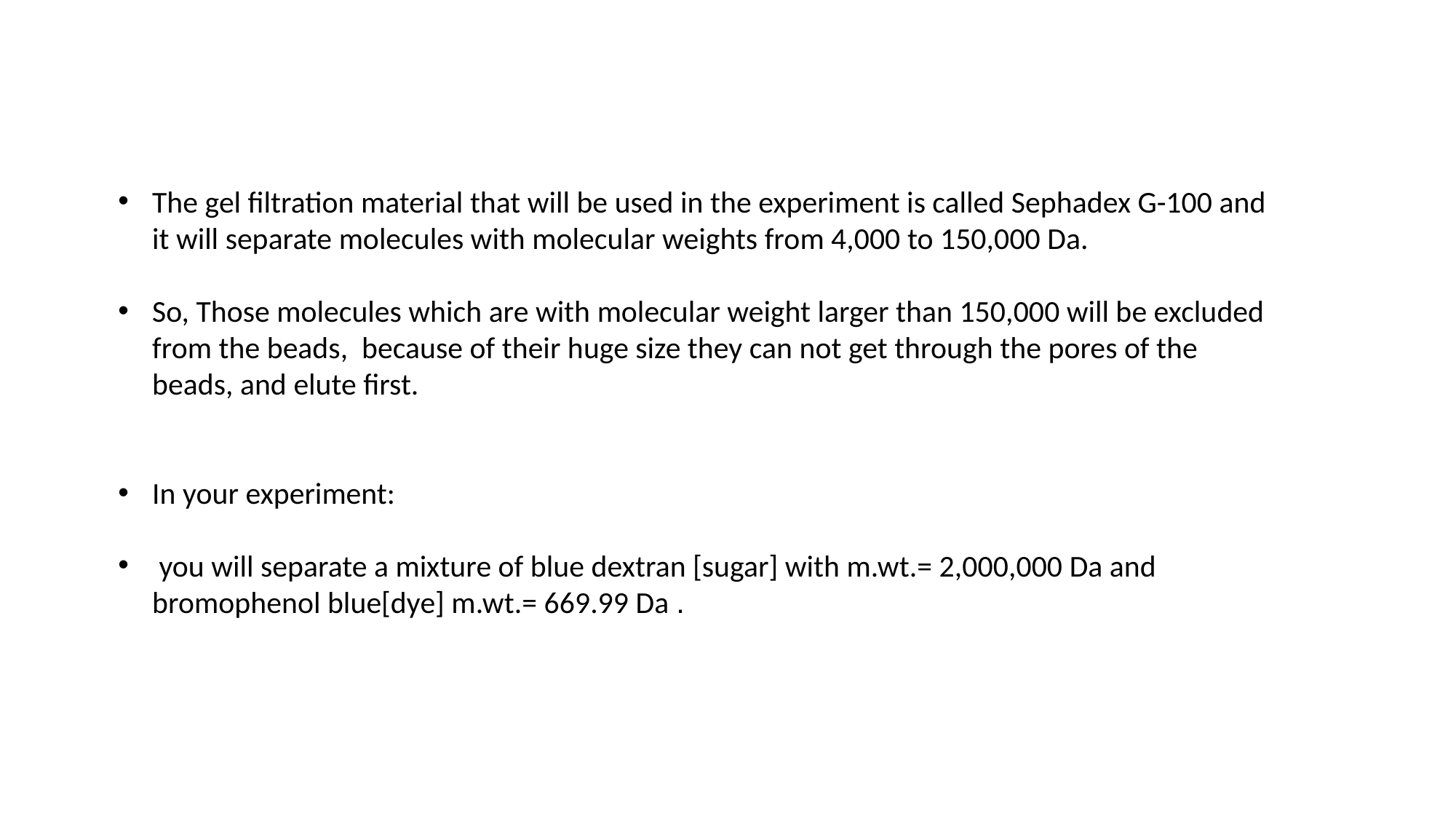

The gel filtration material that will be used in the experiment is called Sephadex G-100 and it will separate molecules with molecular weights from 4,000 to 150,000 Da.

So, Those molecules which are with molecular weight larger than 150,000 will be excluded from the beads,  because of their huge size they can not get through the pores of the beads, and elute first.

In your experiment:

 you will separate a mixture of blue dextran [sugar] with m.wt.= 2,000,000 Da and bromophenol blue[dye] m.wt.= 669.99 Da .